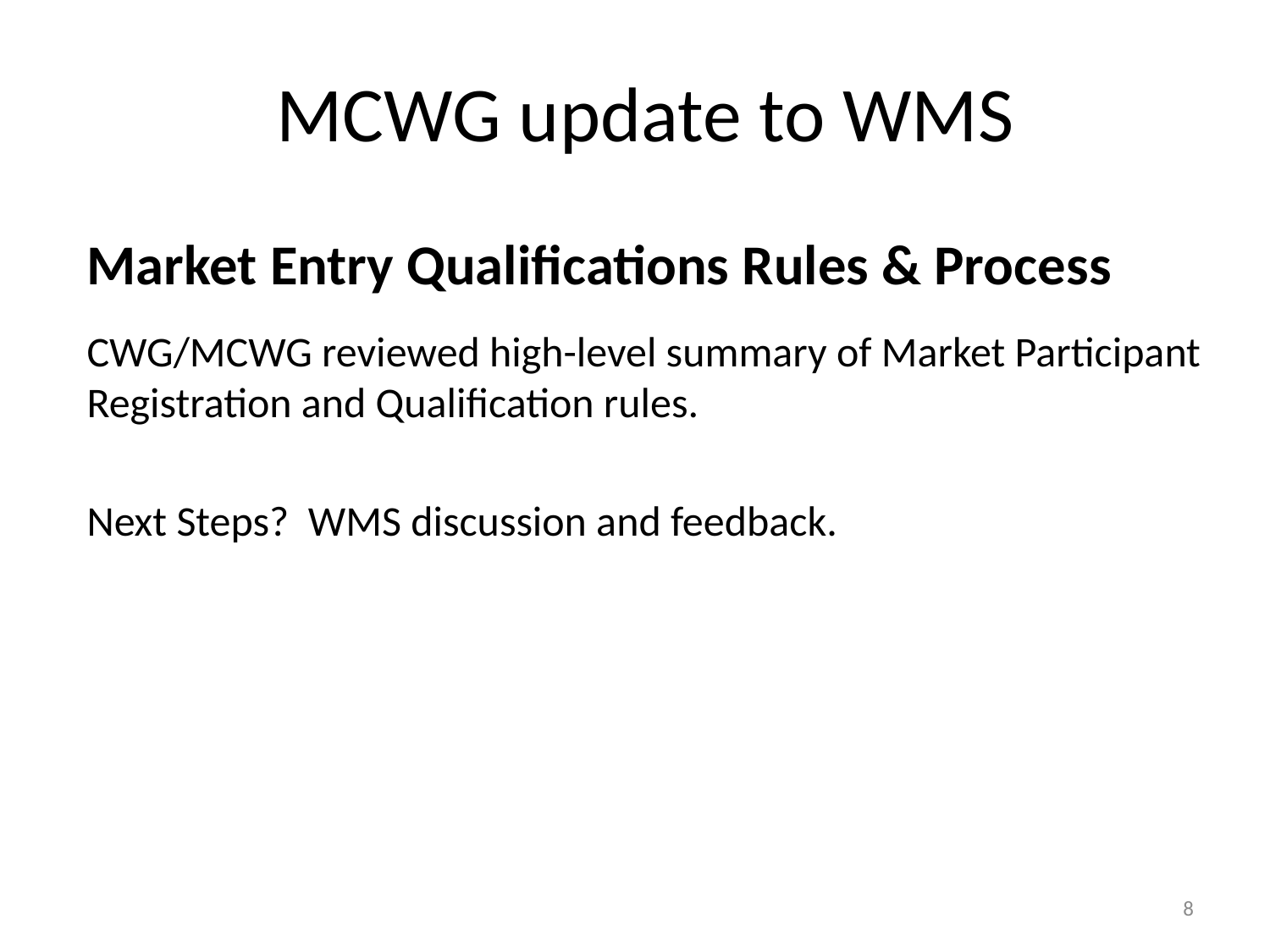

# MCWG update to WMS
Market Entry Qualifications Rules & Process

CWG/MCWG reviewed high-level summary of Market Participant Registration and Qualification rules.

Next Steps?  WMS discussion and feedback.
8